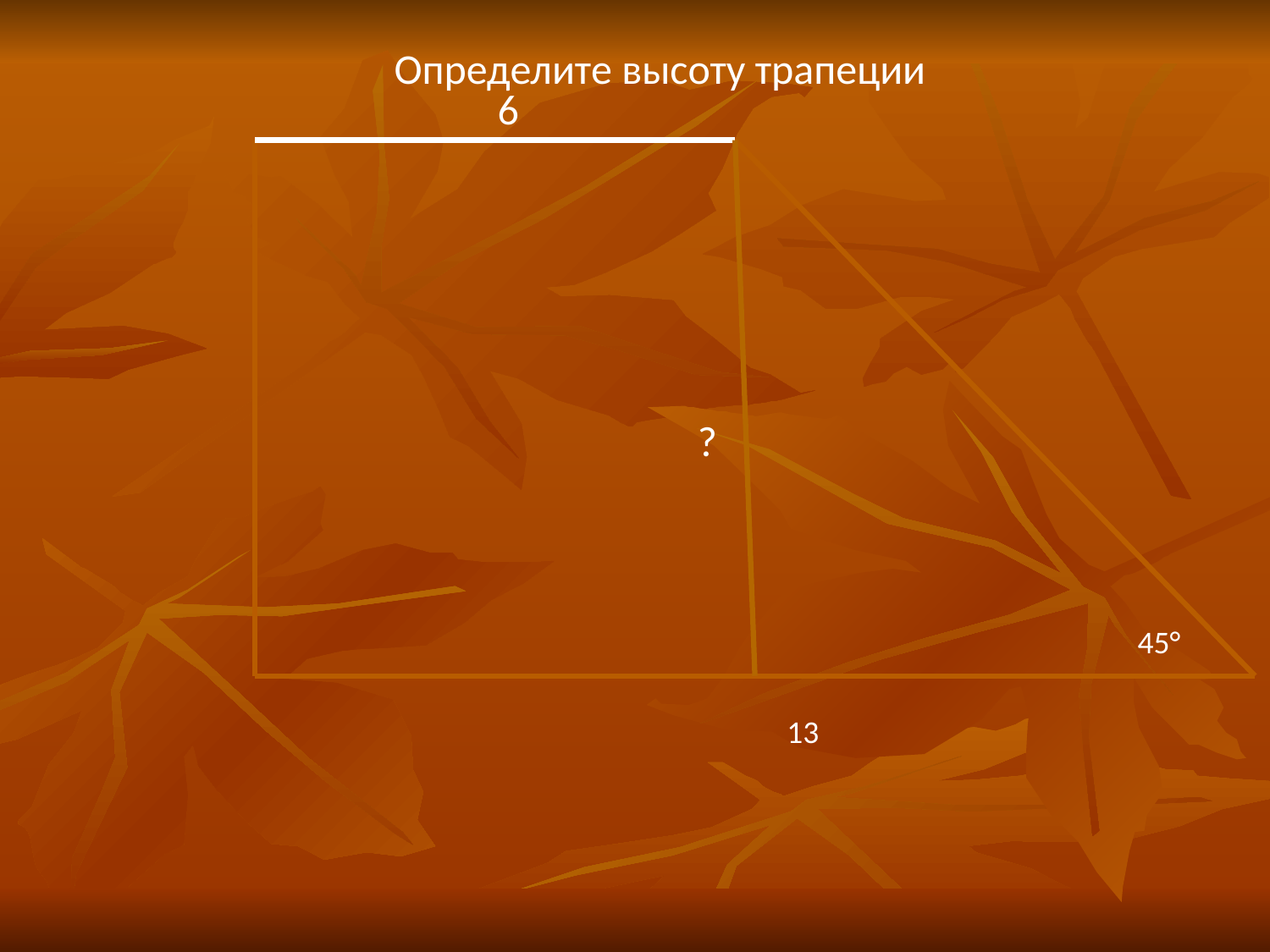

Определите высоту трапеции
6
?
45°
                  13